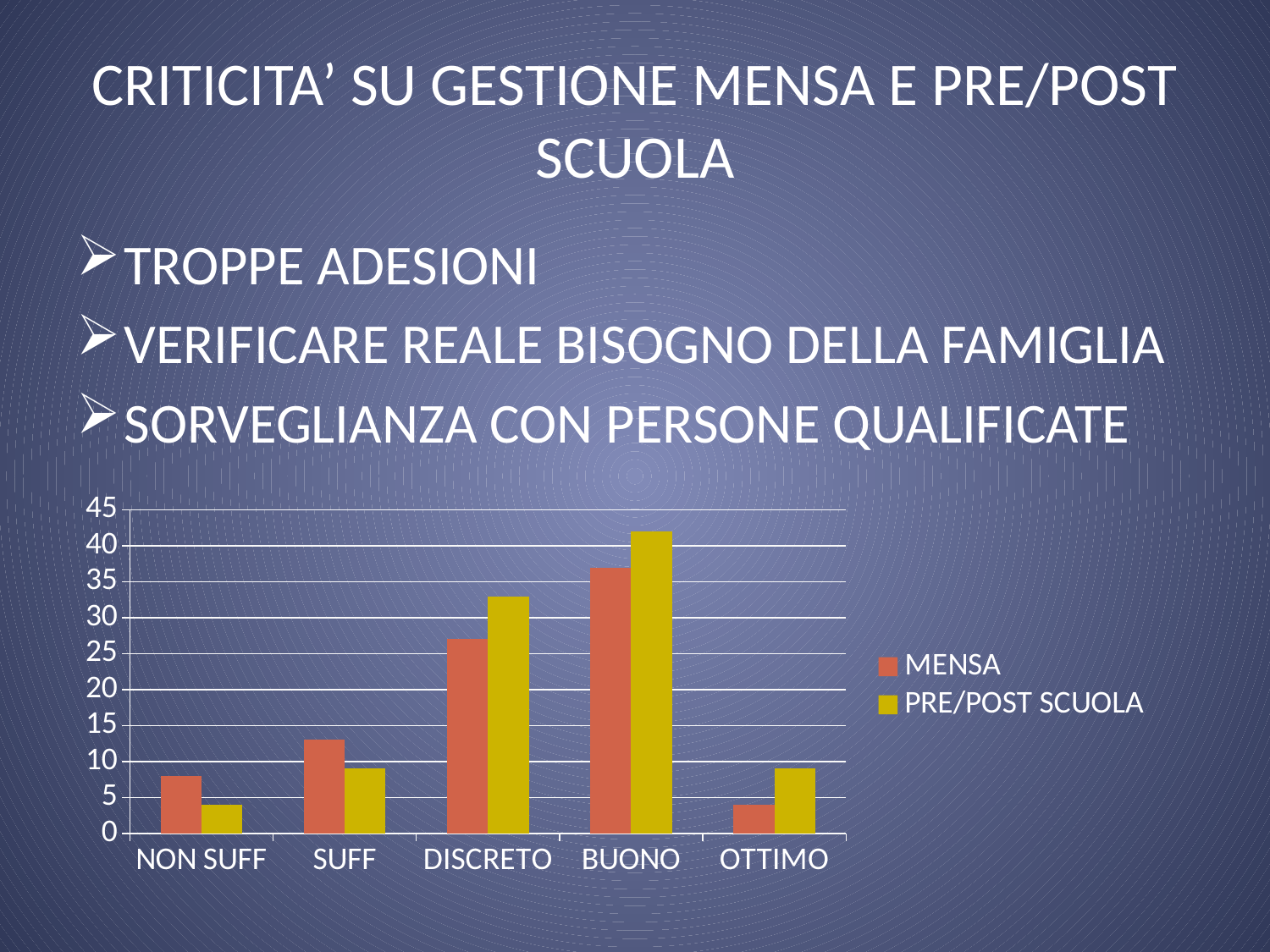

# CRITICITA’ SU GESTIONE MENSA E PRE/POST SCUOLA
TROPPE ADESIONI
VERIFICARE REALE BISOGNO DELLA FAMIGLIA
SORVEGLIANZA CON PERSONE QUALIFICATE

### Chart

| Category | MENSA | PRE/POST SCUOLA |
|---|---|---|
| NON SUFF | 8.0 | 4.0 |
| SUFF | 13.0 | 9.0 |
| DISCRETO | 27.0 | 33.0 |
| BUONO | 37.0 | 42.0 |
| OTTIMO | 4.0 | 9.0 |